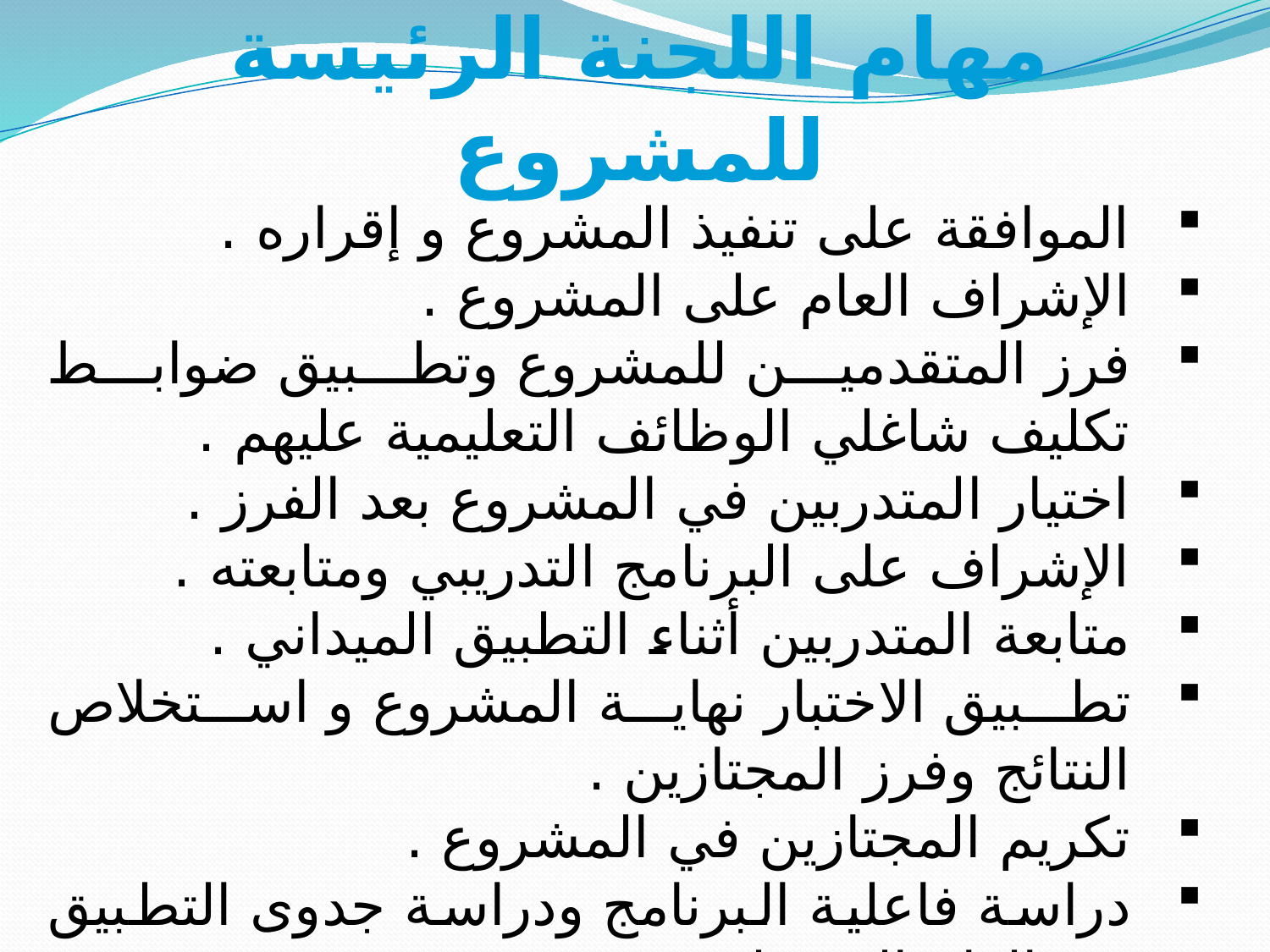

مهام اللجنة الرئيسة للمشروع
الموافقة على تنفيذ المشروع و إقراره .
الإشراف العام على المشروع .
فرز المتقدمين للمشروع وتطبيق ضوابط تكليف شاغلي الوظائف التعليمية عليهم .
اختيار المتدربين في المشروع بعد الفرز .
الإشراف على البرنامج التدريبي ومتابعته .
متابعة المتدربين أثناء التطبيق الميداني .
تطبيق الاختبار نهاية المشروع و استخلاص النتائج وفرز المجتازين .
تكريم المجتازين في المشروع .
دراسة فاعلية البرنامج ودراسة جدوى التطبيق في العام الذي يليه .